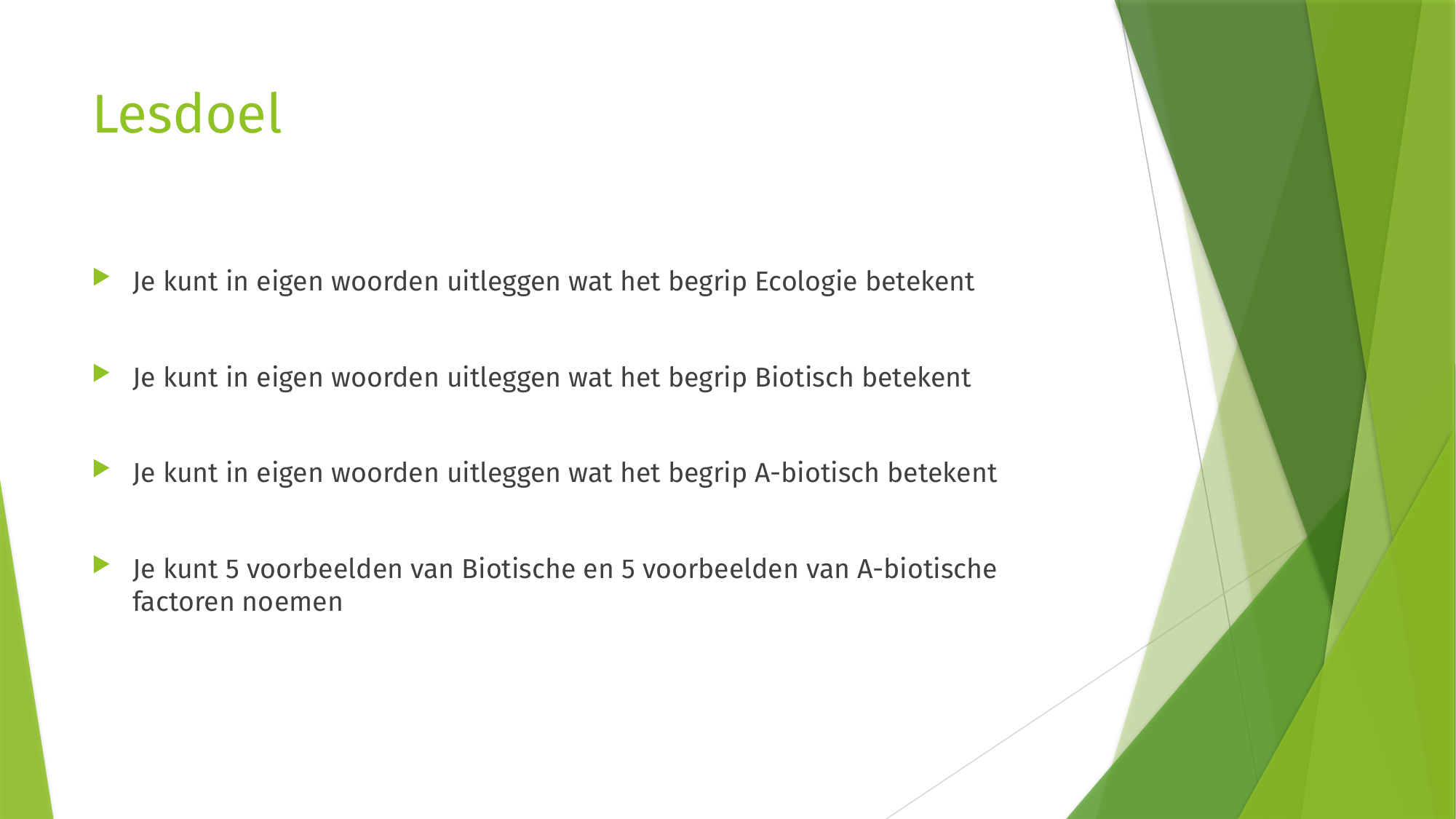

# Lesdoel
Je kunt in eigen woorden uitleggen wat het begrip Ecologie betekent

Je kunt in eigen woorden uitleggen wat het begrip Biotisch betekent

Je kunt in eigen woorden uitleggen wat het begrip A-biotisch betekent

Je kunt 5 voorbeelden van Biotische en 5 voorbeelden van A-biotische factoren noemen